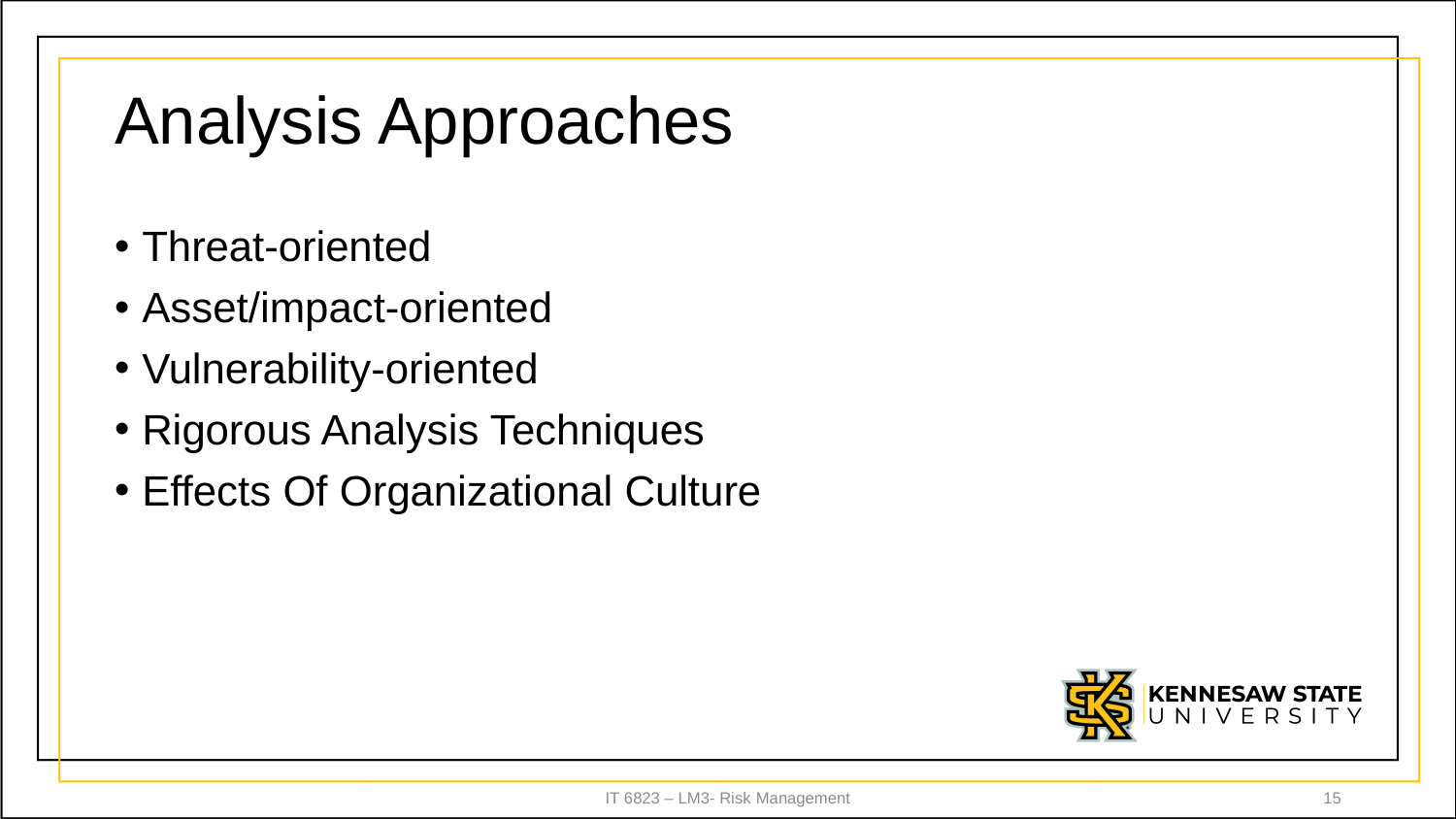

# Analysis Approaches
Threat-oriented
Asset/impact-oriented
Vulnerability-oriented
Rigorous Analysis Techniques
Effects Of Organizational Culture

IT 6823 – LM3- Risk Management
15